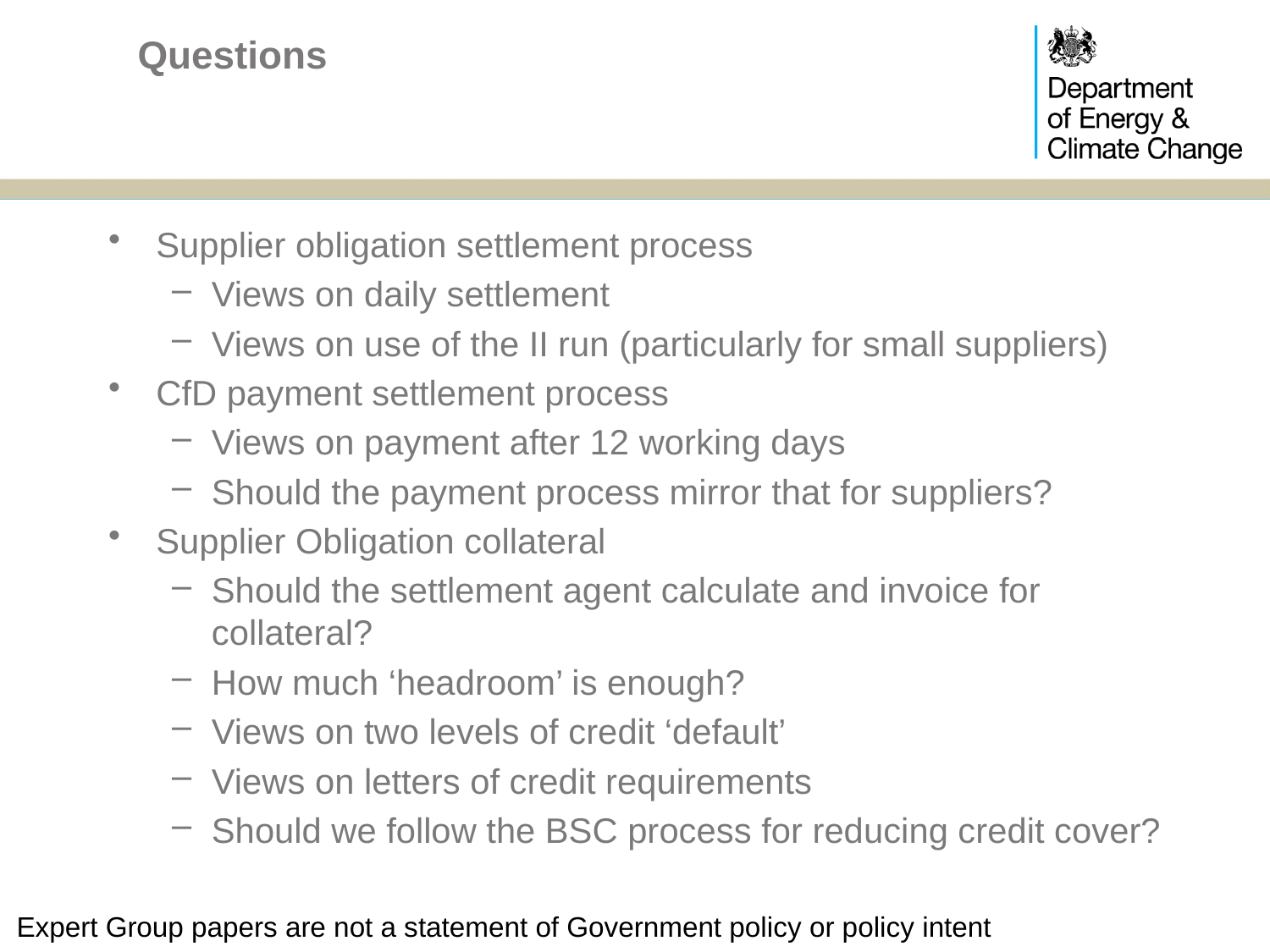

# Questions
Supplier obligation settlement process
Views on daily settlement
Views on use of the II run (particularly for small suppliers)
CfD payment settlement process
Views on payment after 12 working days
Should the payment process mirror that for suppliers?
Supplier Obligation collateral
Should the settlement agent calculate and invoice for collateral?
How much ‘headroom’ is enough?
Views on two levels of credit ‘default’
Views on letters of credit requirements
Should we follow the BSC process for reducing credit cover?

Expert Group papers are not a statement of Government policy or policy intent